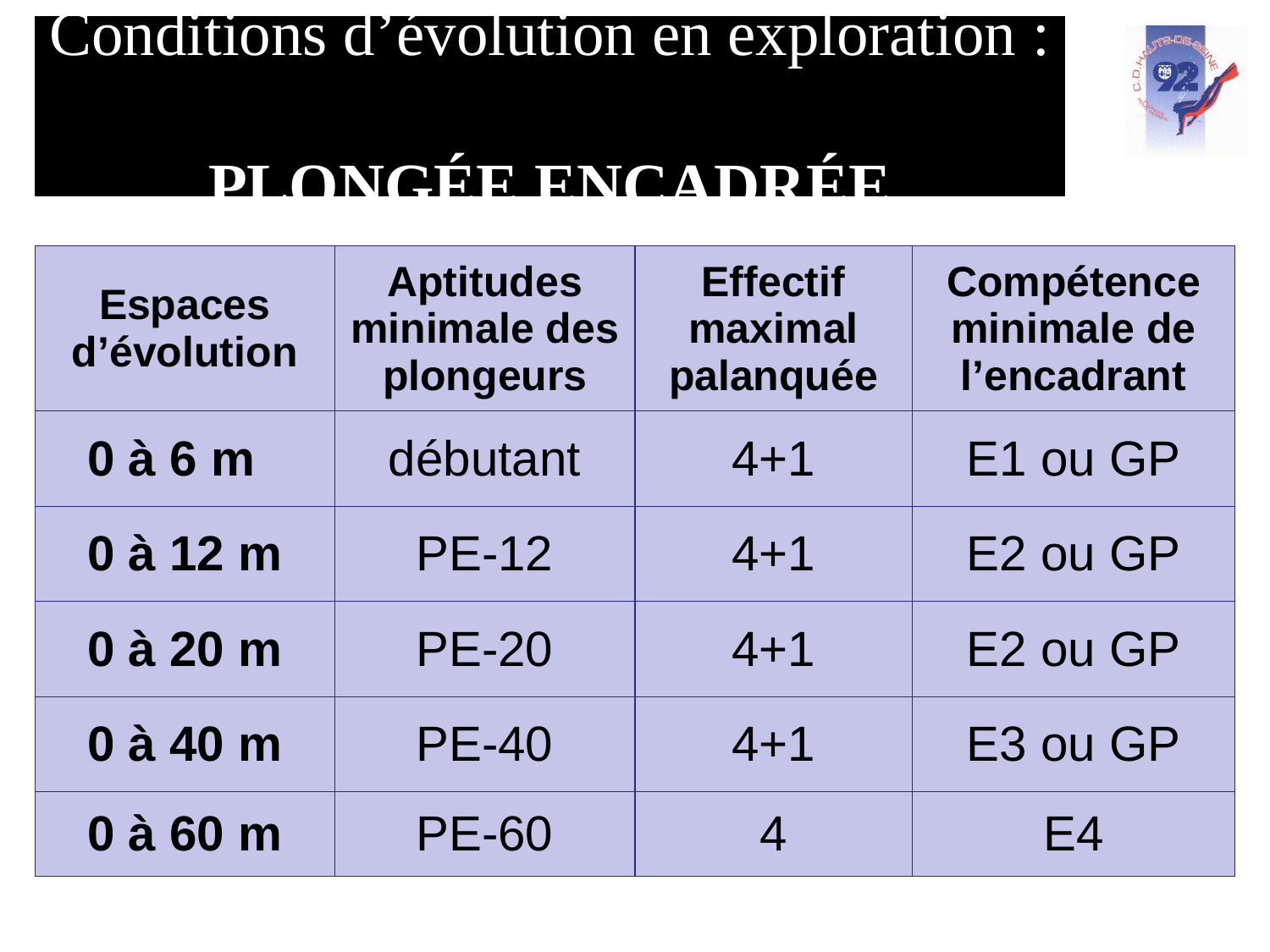

# Conditions d’évolution en exploration : PLONGÉE ENCADRÉE
| Espaces d’évolution | Aptitudes minimale des plongeurs | Effectif maximal palanquée | Compétence minimale de l’encadrant |
| --- | --- | --- | --- |
| 0 à 6 m | débutant | 4+1 | E1 ou GP |
| 0 à 12 m | PE-12 | 4+1 | E2 ou GP |
| 0 à 20 m | PE-20 | 4+1 | E2 ou GP |
| 0 à 40 m | PE-40 | 4+1 | E3 ou GP |
| 0 à 60 m | PE-60 | 4 | E4 |